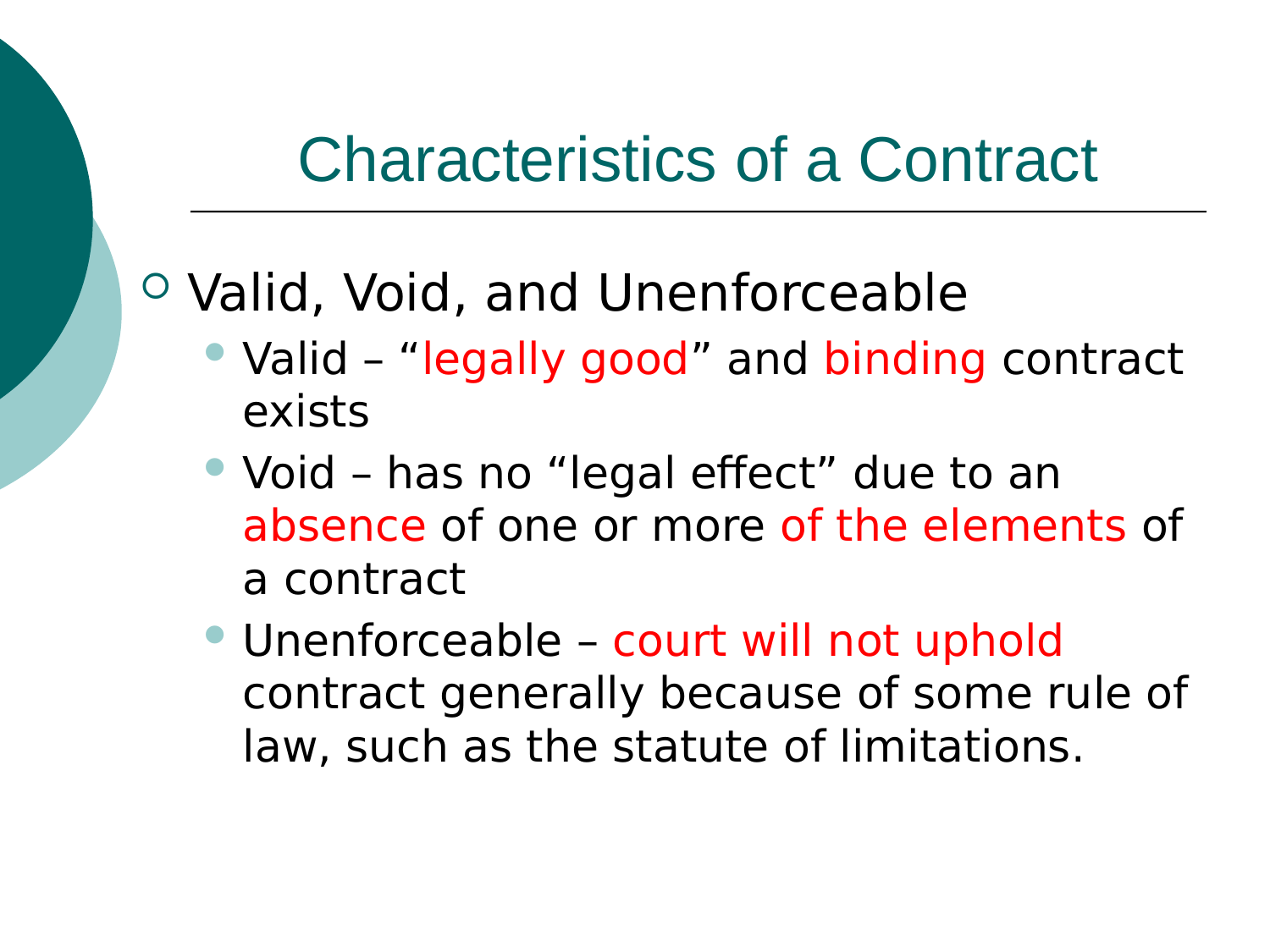

Characteristics of a Contract
Valid, Void, and Unenforceable
Valid – “legally good” and binding contract exists
Void – has no “legal effect” due to an absence of one or more of the elements of a contract
Unenforceable – court will not uphold contract generally because of some rule of law, such as the statute of limitations.